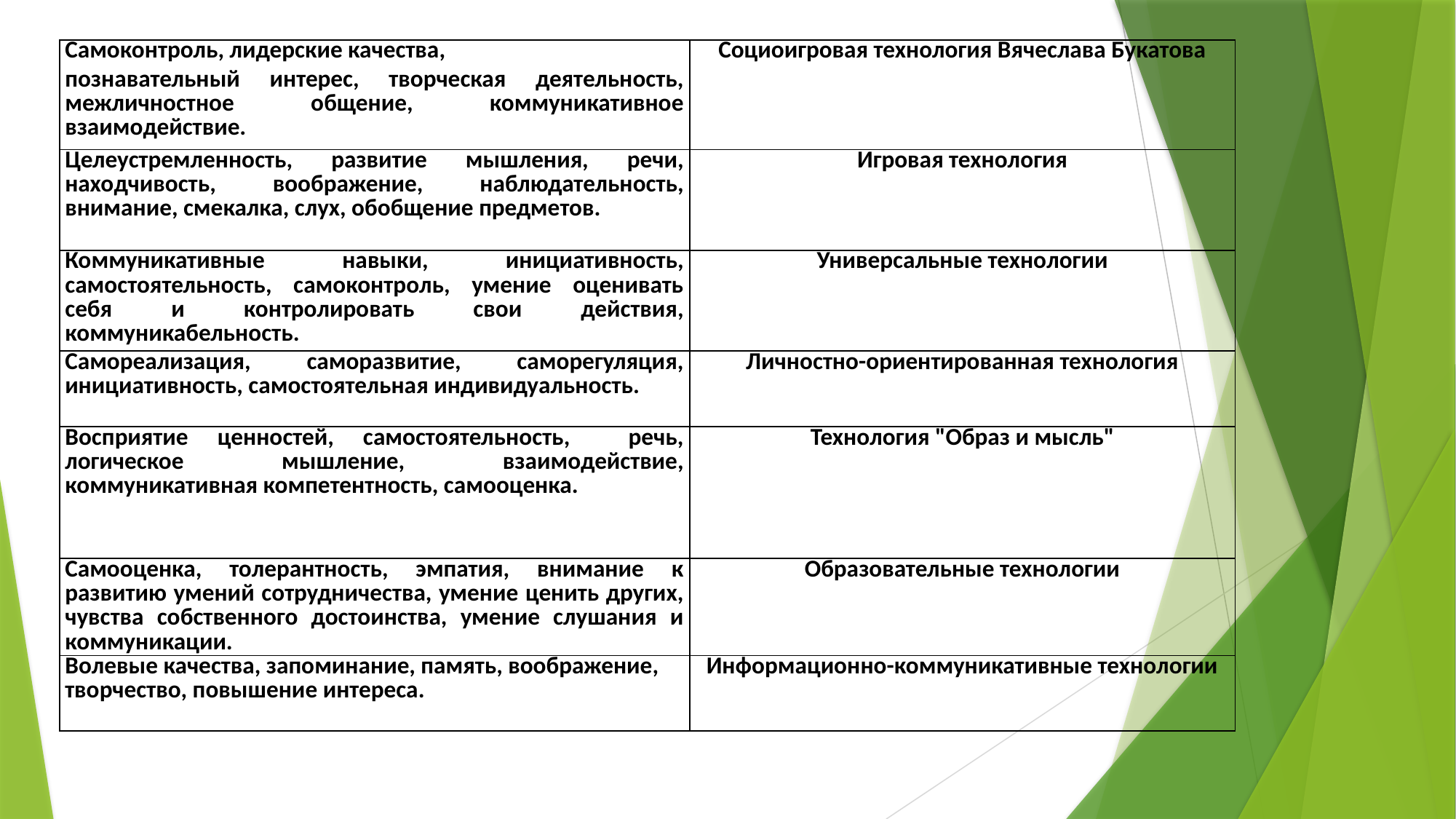

| Самоконтроль, лидерские качества, познавательный интерес, творческая деятельность, межличностное общение, коммуникативное взаимодействие. | Социоигровая технология Вячеслава Букатова |
| --- | --- |
| Целеустремленность, развитие мышления, речи, находчивость, воображение, наблюдательность, внимание, смекалка, слух, обобщение предметов. | Игровая технология |
| Коммуникативные навыки, инициативность, самостоятельность, самоконтроль, умение оценивать себя и контролировать свои действия, коммуникабельность. | Универсальные технологии |
| Самореализация, саморазвитие, саморегуляция, инициативность, самостоятельная индивидуальность. | Личностно-ориентированная технология |
| Восприятие ценностей, самостоятельность, речь, логическое мышление, взаимодействие, коммуникативная компетентность, самооценка. | Технология "Образ и мысль" |
| Самооценка, толерантность, эмпатия, внимание к развитию умений сотрудничества, умение ценить других, чувства собственного достоинства, умение слушания и коммуникации. | Образовательные технологии |
| Волевые качества, запоминание, память, воображение, творчество, повышение интереса. | Информационно-коммуникативные технологии |